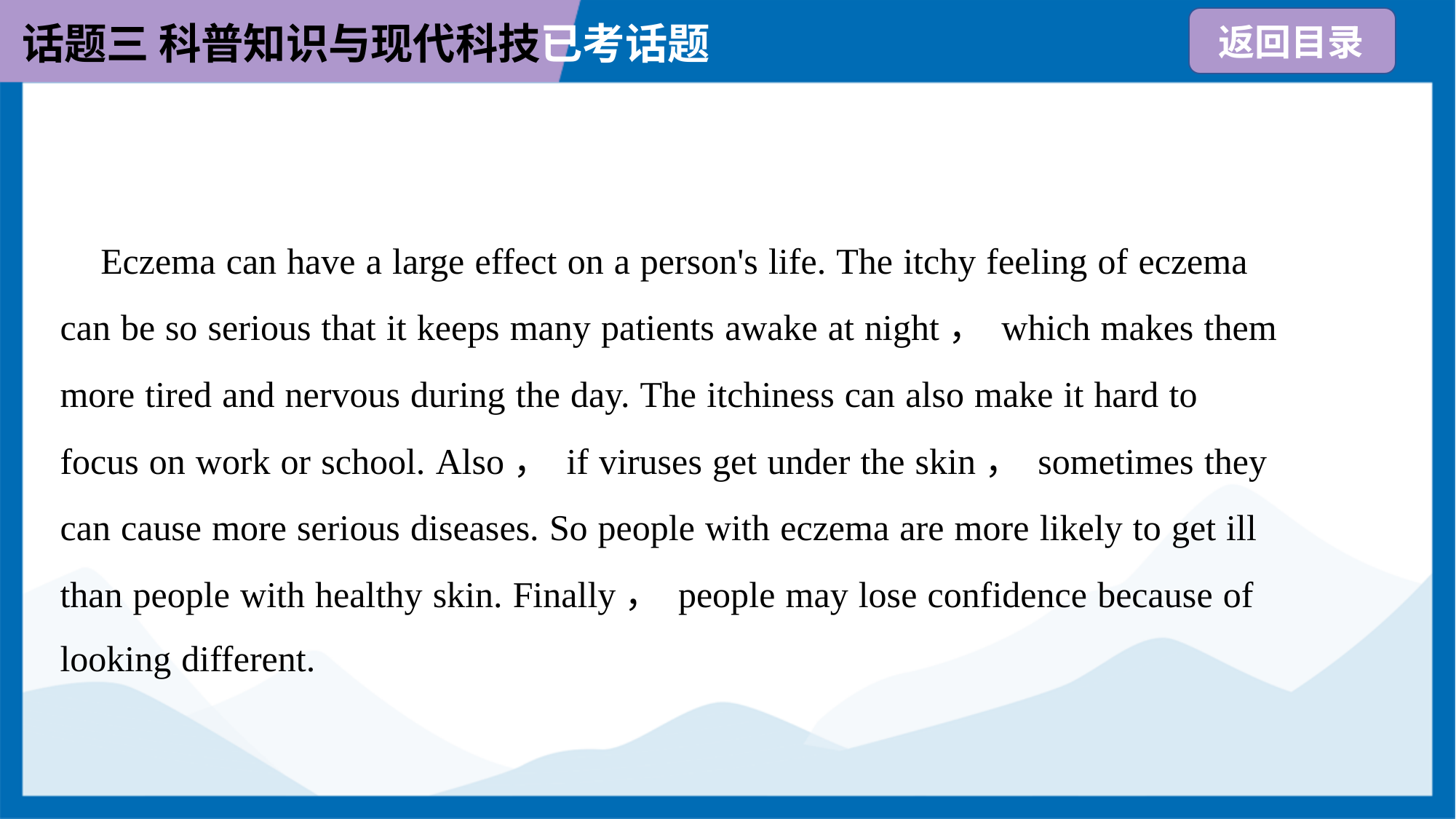

Eczema can have a large effect on a person's life. The itchy feeling of eczema
can be so serious that it keeps many patients awake at night， which makes them
more tired and nervous during the day. The itchiness can also make it hard to
focus on work or school. Also， if viruses get under the skin， sometimes they
can cause more serious diseases. So people with eczema are more likely to get ill
than people with healthy skin. Finally， people may lose confidence because of
looking different.